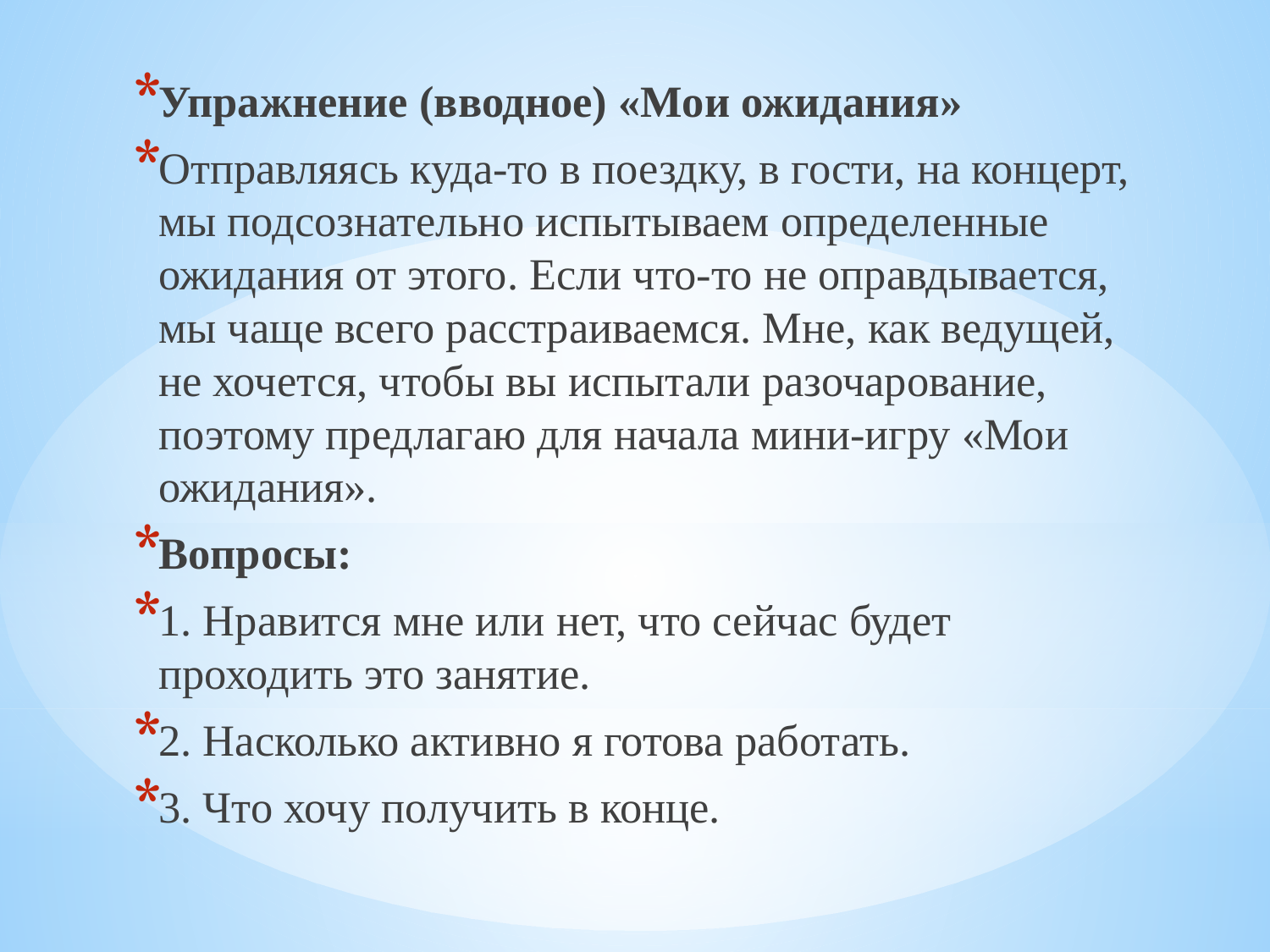

Упражнение (вводное) «Мои ожидания»
Отправляясь куда-то в поездку, в гости, на концерт, мы подсознательно испытываем определенные ожидания от этого. Если что-то не оправдывается, мы чаще всего расстраиваемся. Мне, как ведущей, не хочется, чтобы вы испытали разочарование, поэтому предлагаю для начала мини-игру «Мои ожидания».
Вопросы:
1. Нравится мне или нет, что сейчас будет проходить это занятие.
2. Насколько активно я готова работать.
3. Что хочу получить в конце.

#